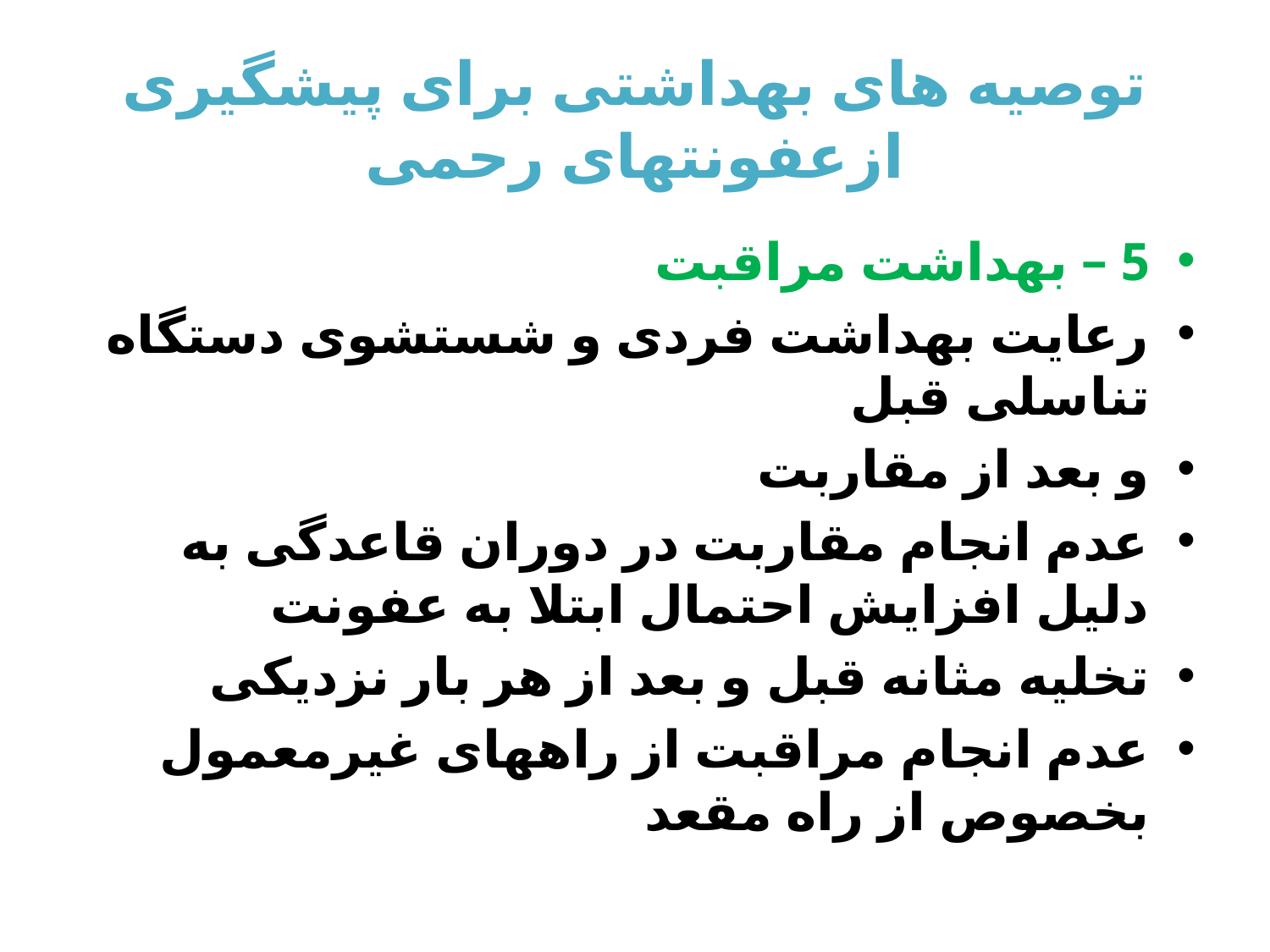

# توصیه های بهداشتی برای پیشگیری ازعفونتهای رحمی
5 – بهداشت مراقبت
رعایت بهداشت فردی و شستشوی دستگاه تناسلی قبل
و بعد از مقاربت
عدم انجام مقاربت در دوران قاعدگی به دلیل افزایش احتمال ابتلا به عفونت
تخلیه مثانه قبل و بعد از هر بار نزدیکی
عدم انجام مراقبت از راههای غیرمعمول بخصوص از راه مقعد